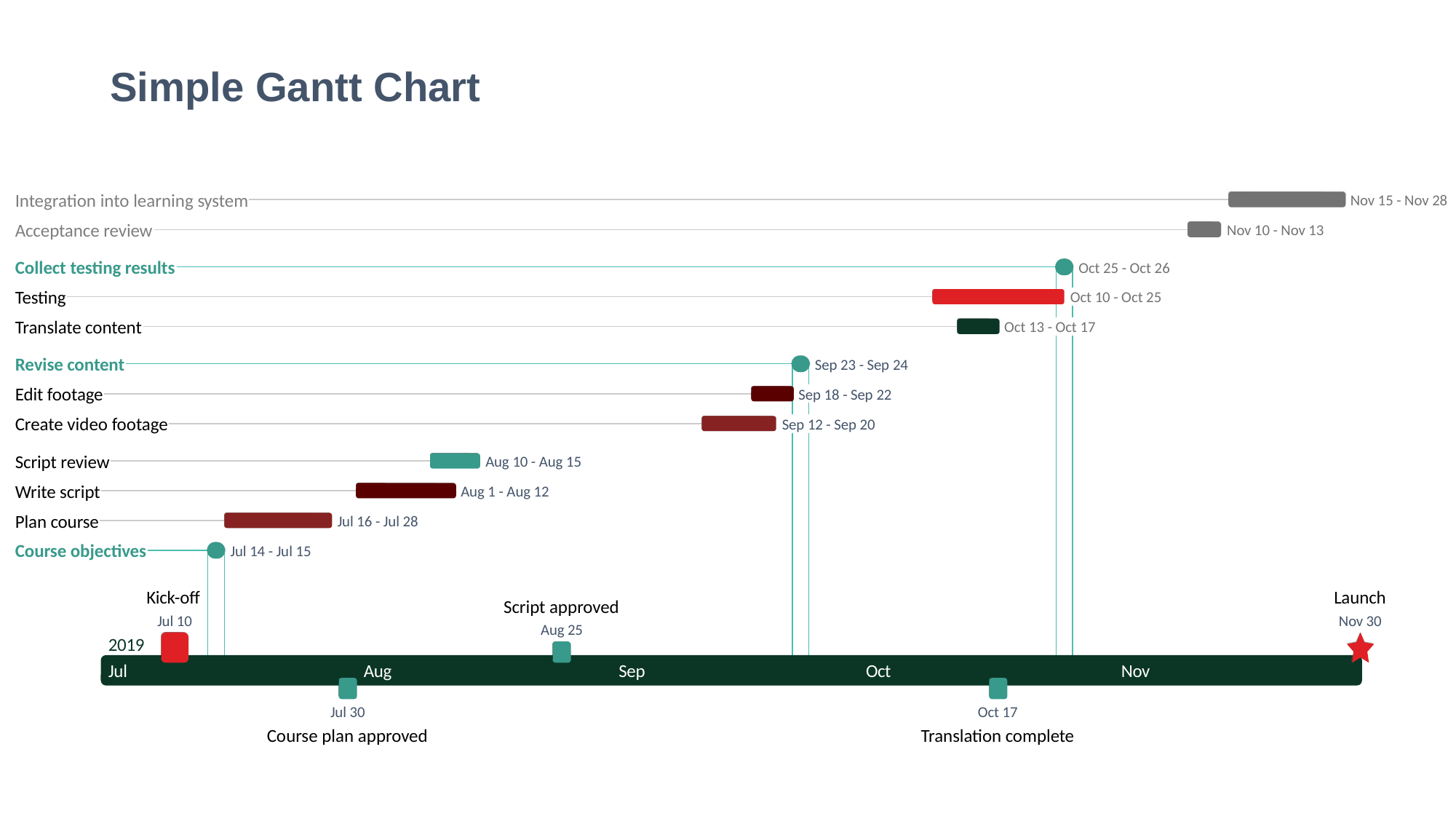

Simple Gantt Chart
10 days
Integration into learning system
Nov 15 - Nov 28

3 days
Acceptance review
Nov 10 - Nov 13

1 day
Collect testing results
Oct 25 - Oct 26

12 days
Testing
Oct 10 - Oct 25

4 days
Translate content
Oct 13 - Oct 17

2 days
Revise content
Sep 23 - Sep 24

3 days
Edit footage
Sep 18 - Sep 22

7 days
Create video footage
Sep 12 - Sep 20

4 days
Script review
Aug 10 - Aug 15

8 days
Write script
Aug 1 - Aug 12

9 days
Plan course
Jul 16 - Jul 28

1 day
Course objectives
Jul 14 - Jul 15

Kick-off
Launch
Script approved
Jul 10
Nov 30
Aug 25

2019

2019

2019
Jul
Aug
Sep
Oct
Nov

Today
Jul 30
Oct 17
Course plan approved
Translation complete